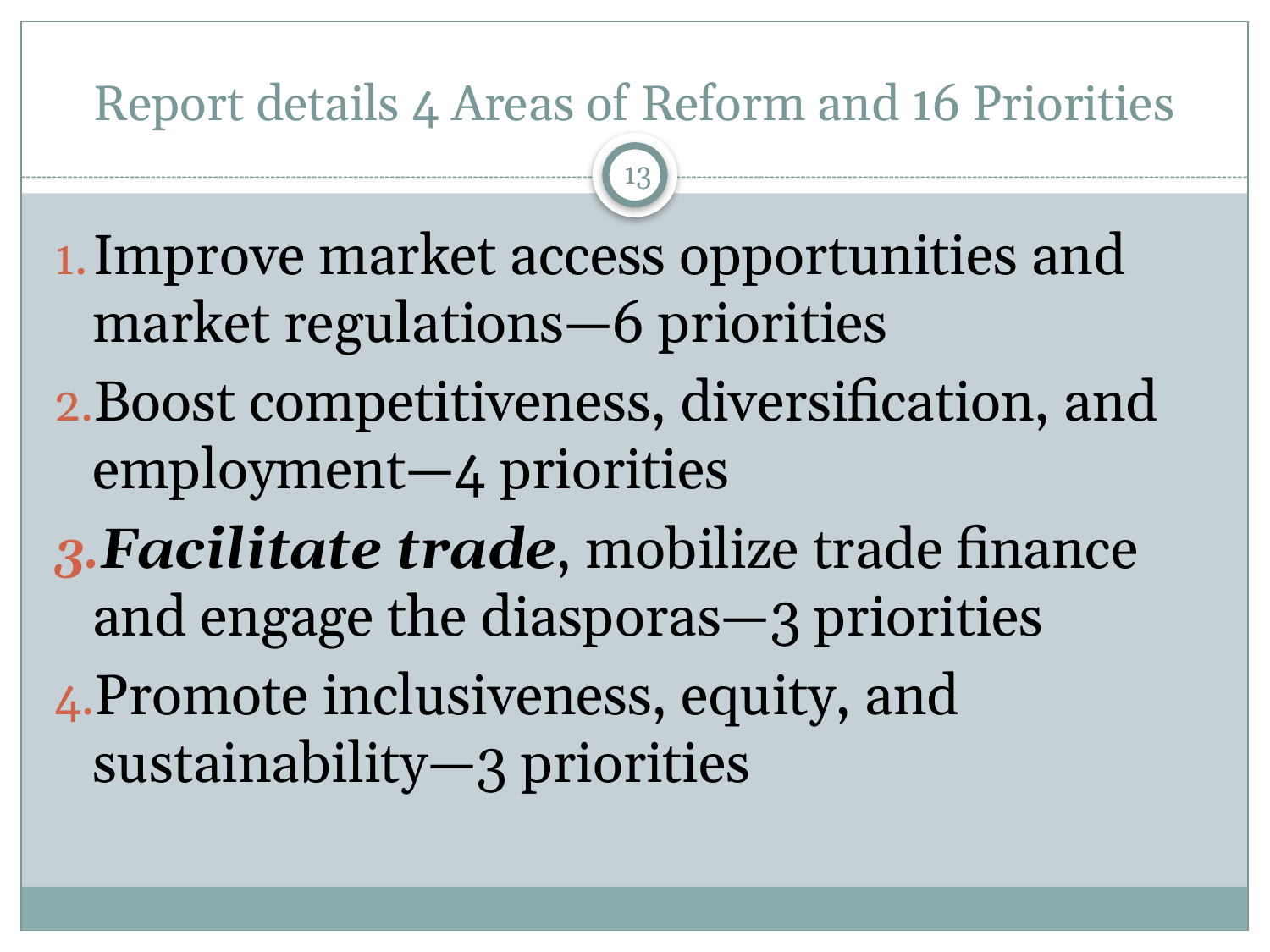

# Report details 4 Areas of Reform and 16 Priorities
13
Improve market access opportunities and market regulations—6 priorities
Boost competitiveness, diversification, and employment—4 priorities
Facilitate trade, mobilize trade finance and engage the diasporas—3 priorities
Promote inclusiveness, equity, and sustainability—3 priorities